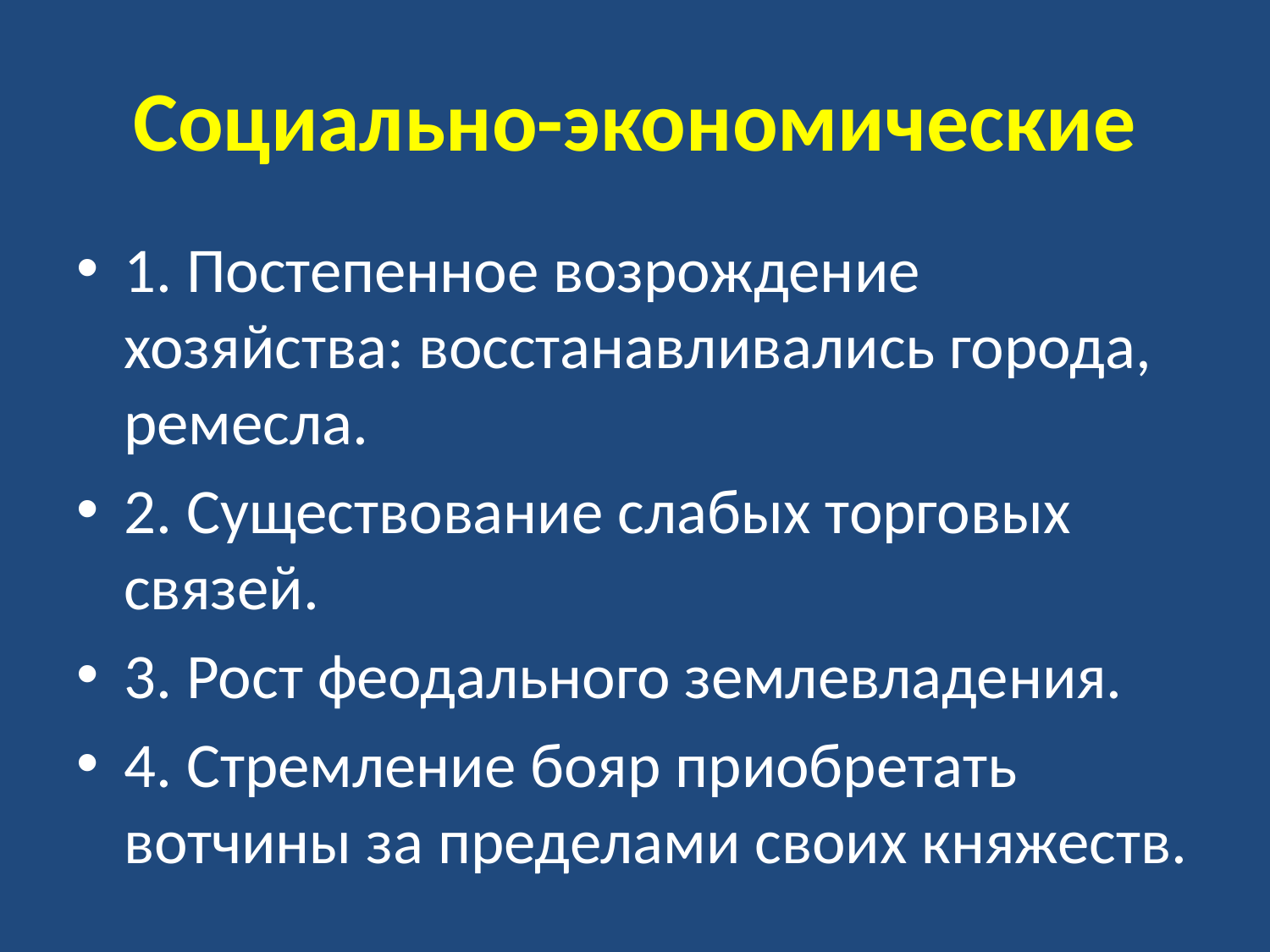

# Социально-экономические
1. Постепенное возрождение хозяйства: восстанавливались города, ремесла.
2. Существование слабых торговых связей.
3. Рост феодального землевладения.
4. Стремление бояр приобретать вотчины за пределами своих княжеств.